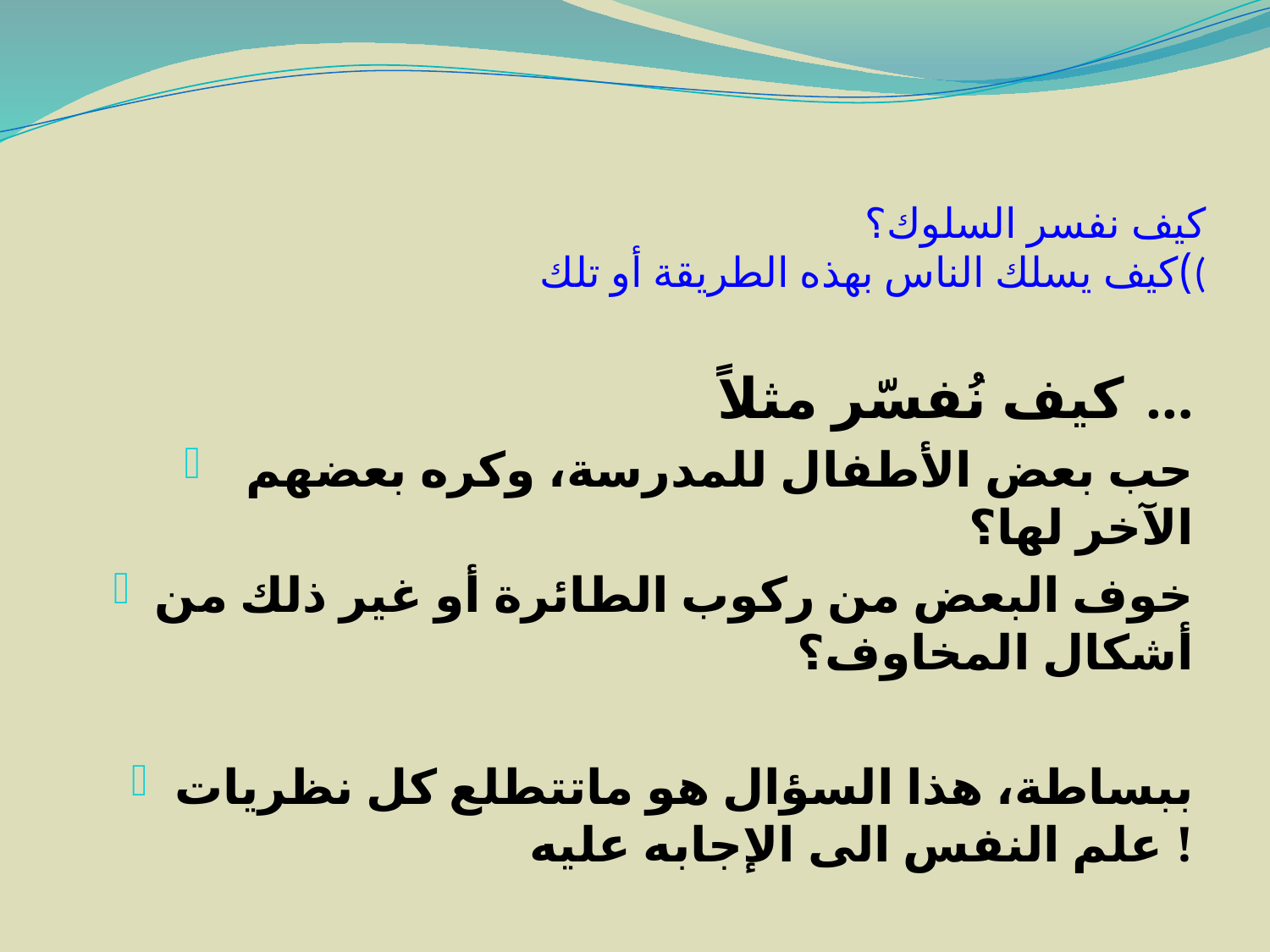

# كيف نفسر السلوك؟ )كيف يسلك الناس بهذه الطريقة أو تلك(
كيف نُفسّر مثلاً …
 حب بعض الأطفال للمدرسة، وكره بعضهم الآخر لها؟
خوف البعض من ركوب الطائرة أو غير ذلك من أشكال المخاوف؟

ببساطة، هذا السؤال هو ماتتطلع كل نظريات علم النفس الى الإجابه عليه !